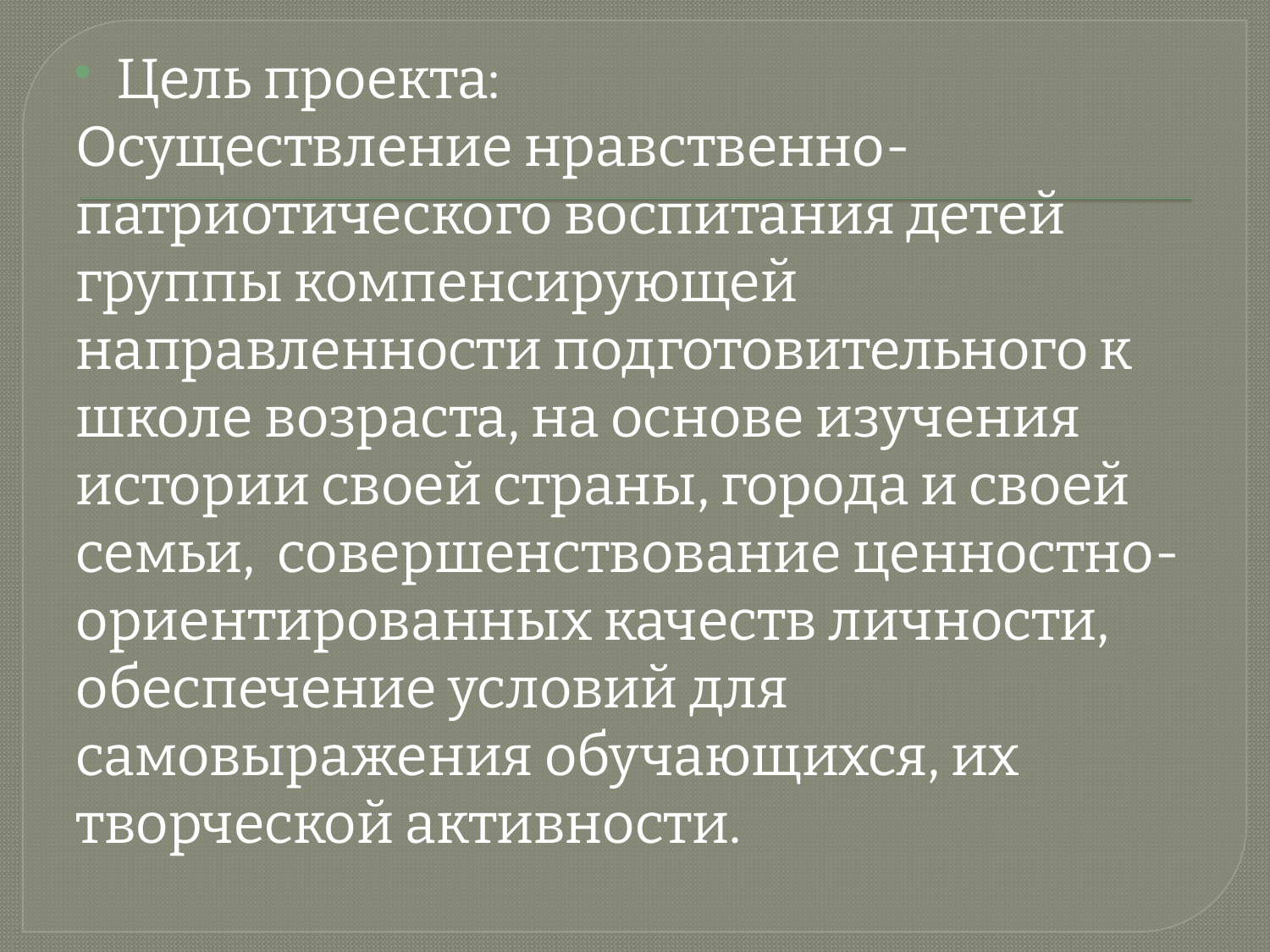

Цель проекта:
Осуществление нравственно-патриотического воспитания детей  группы компенсирующей направленности подготовительного к школе возраста, на основе изучения истории своей страны, города и своей семьи,  совершенствование ценностно-ориентированных качеств личности, обеспечение условий для самовыражения обучающихся, их творческой активности.